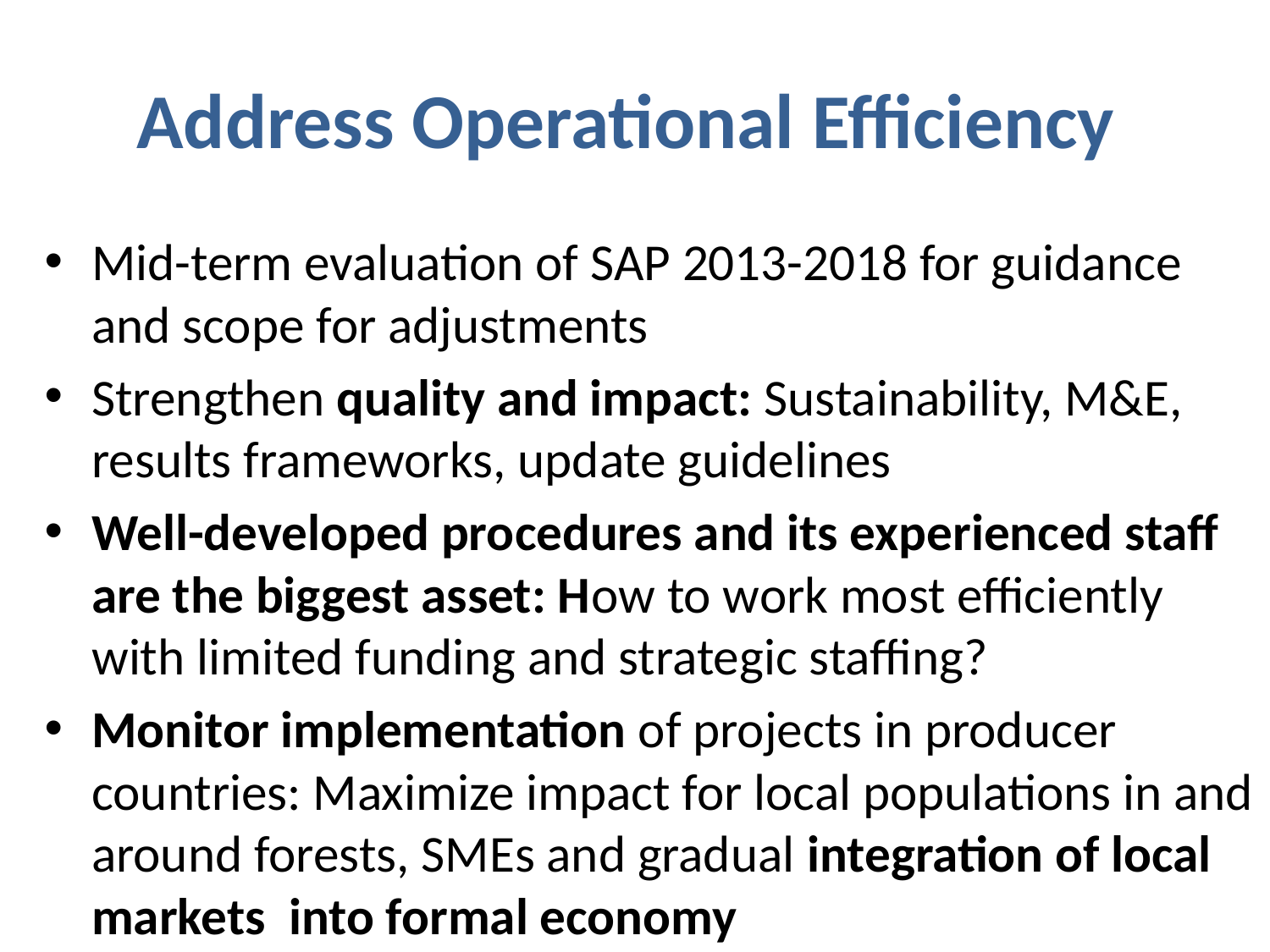

# Address Operational Efficiency
Mid-term evaluation of SAP 2013-2018 for guidance and scope for adjustments
Strengthen quality and impact: Sustainability, M&E,  results frameworks, update guidelines
Well-developed procedures and its experienced staff are the biggest asset: How to work most efficiently with limited funding and strategic staffing?
Monitor implementation of projects in producer countries: Maximize impact for local populations in and around forests, SMEs and gradual integration of local markets  into formal economy